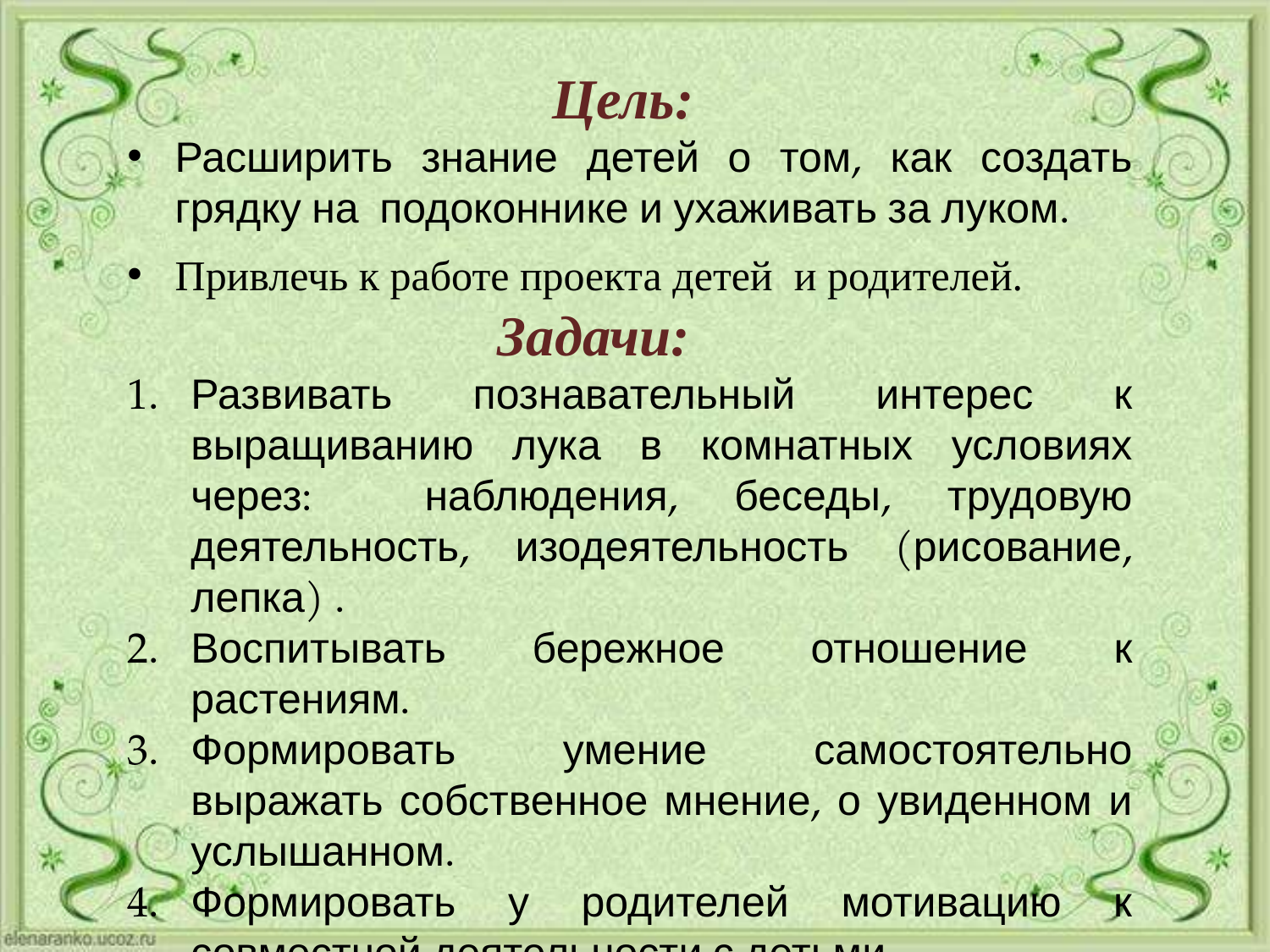

Цель:
Расширить знание детей о том, как создать грядку на  подоконнике и ухаживать за луком.

Привлечь к работе проекта детей  и родителей.
                                   Задачи:
Развивать познавательный интерес к выращиванию лука в комнатных условиях через:  наблюдения, беседы, трудовую деятельность, изодеятельность (рисование, лепка) .
Воспитывать бережное отношение к растениям.
Формировать умение самостоятельно выражать собственное мнение, о увиденном и услышанном.
Формировать у родителей мотивацию к совместной деятельности с детьми.